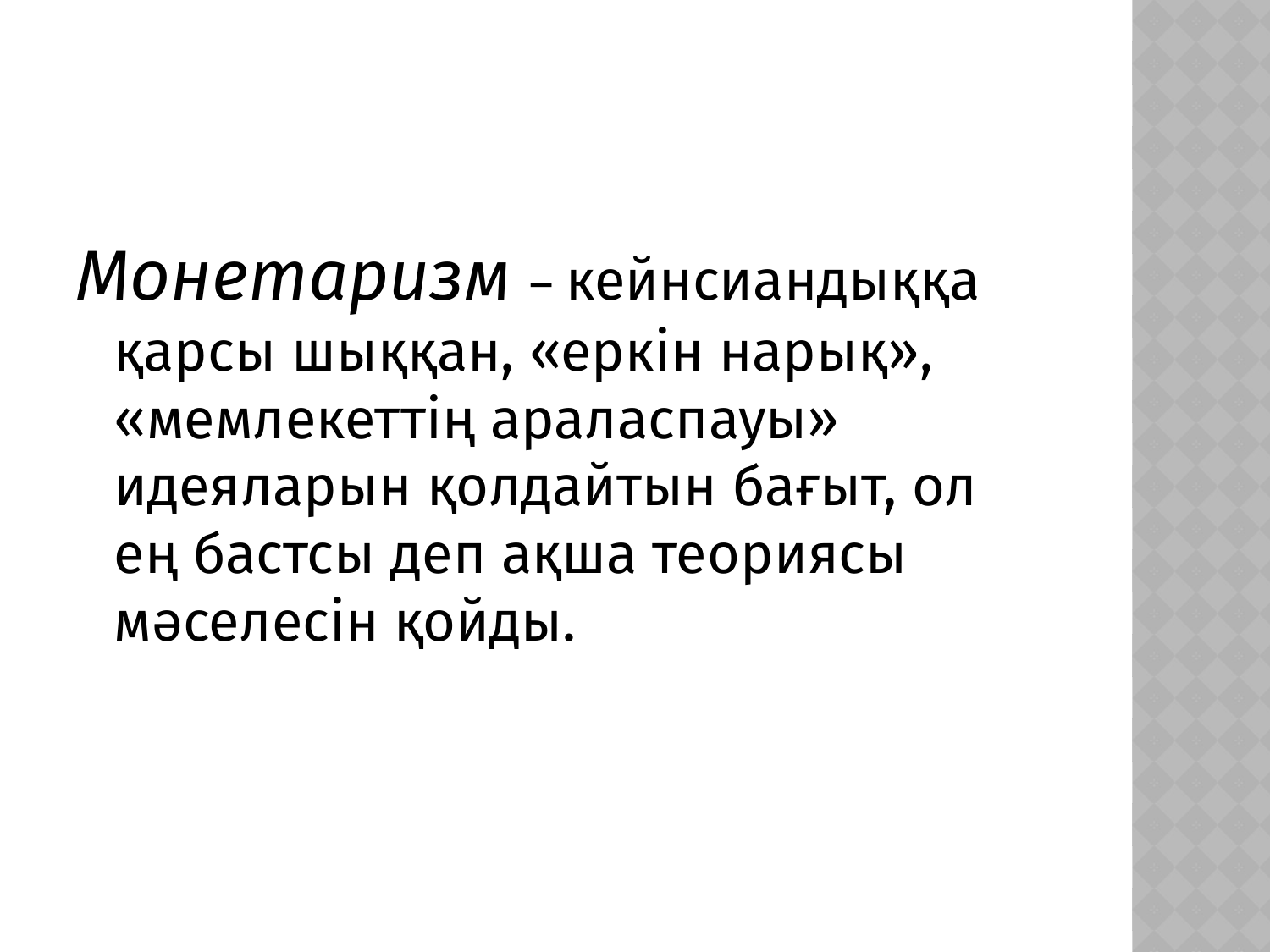

Монетаризм – кейнсиандыққа қарсы шыққан, «еркін нарық», «мемлекеттің араласпауы» идеяларын қолдайтын бағыт, ол ең бастсы деп ақша теориясы мәселесін қойды.